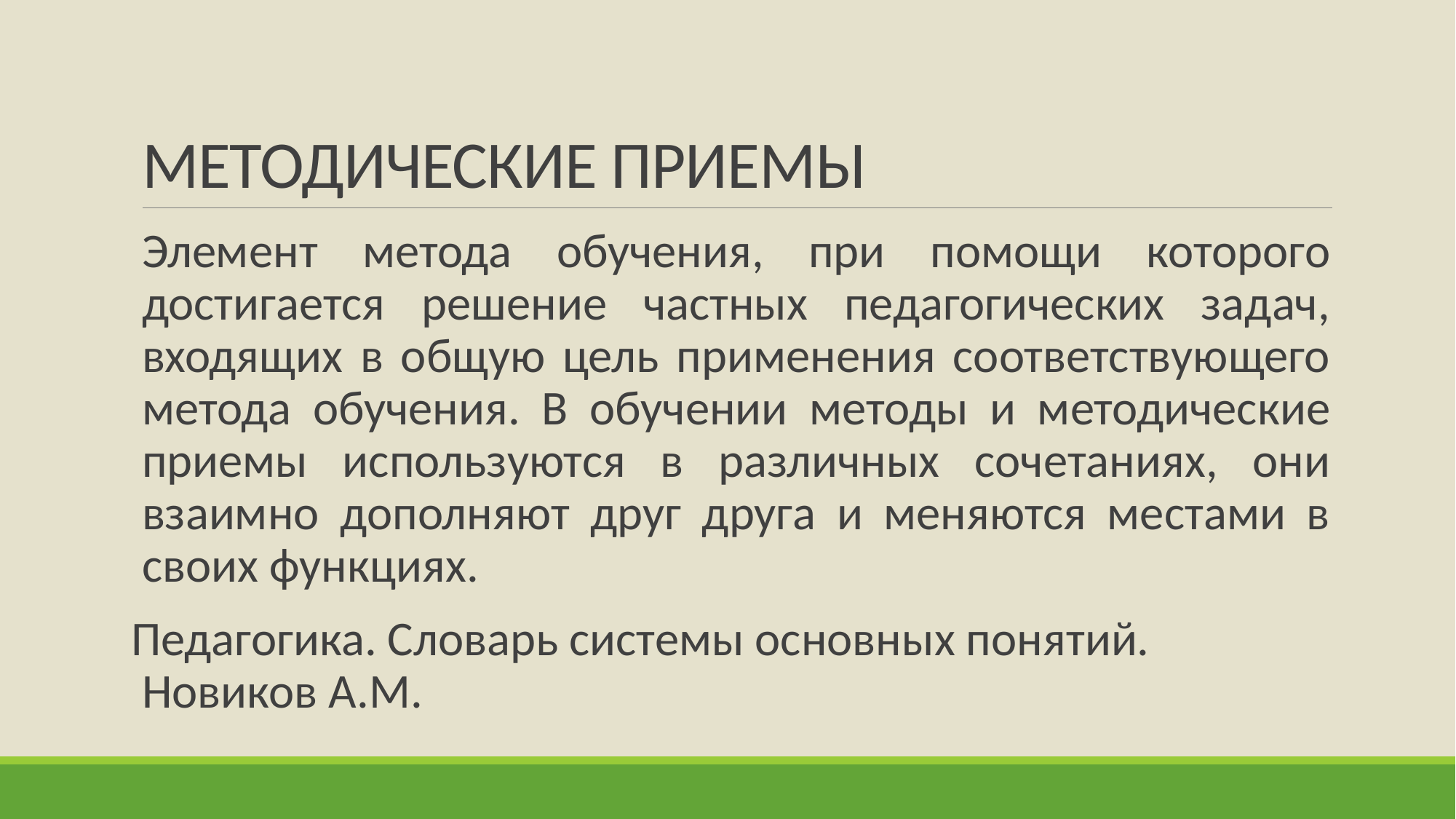

# МЕТОДИЧЕСКИЕ ПРИЕМЫ
Элемент метода обучения, при помощи которого достигается решение частных педагогических задач, входящих в общую цель применения соответствующего метода обучения. В обучении методы и методические приемы используются в различных сочетаниях, они взаимно дополняют друг друга и меняются местами в своих функциях.
Педагогика. Словарь системы основных понятий. Новиков А.М.